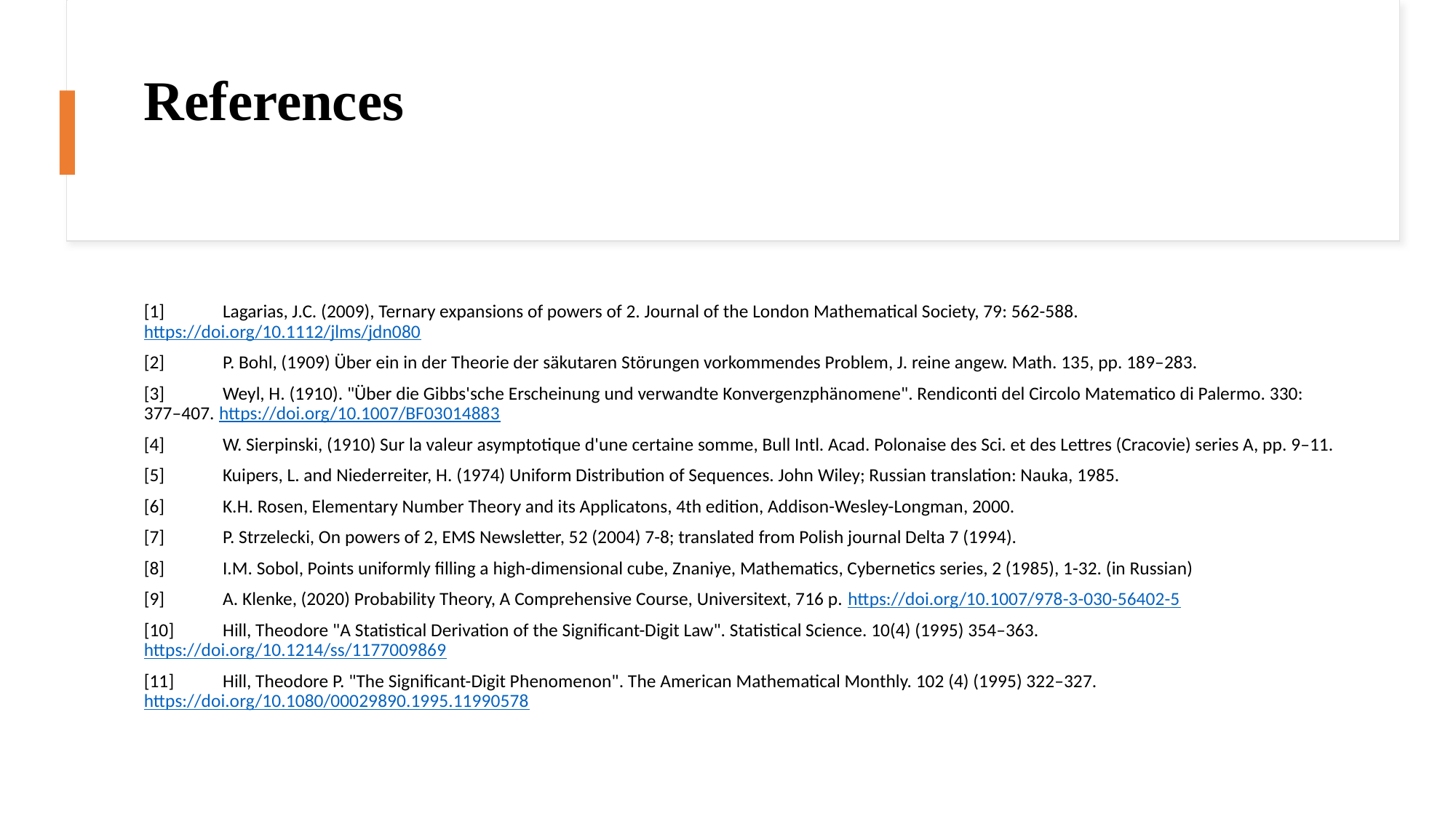

# References

[1]	Lagarias, J.C. (2009), Ternary expansions of powers of 2. Journal of the London Mathematical Society, 79: 562-588. https://doi.org/10.1112/jlms/jdn080
[2]	P. Bohl, (1909) Über ein in der Theorie der säkutaren Störungen vorkommendes Problem, J. reine angew. Math. 135, pp. 189–283.
[3]	Weyl, H. (1910). "Über die Gibbs'sche Erscheinung und verwandte Konvergenzphänomene". Rendiconti del Circolo Matematico di Palermo. 330: 377–407. https://doi.org/10.1007/BF03014883
[4]	W. Sierpinski, (1910) Sur la valeur asymptotique d'une certaine somme, Bull Intl. Acad. Polonaise des Sci. et des Lettres (Cracovie) series A, pp. 9–11.
[5]	Kuipers, L. and Niederreiter, H. (1974) Uniform Distribution of Sequences. John Wiley; Russian translation: Nauka, 1985.
[6]	K.H. Rosen, Elementary Number Theory and its Applicatons, 4th edition, Addison-Wesley-Longman, 2000.
[7]	P. Strzelecki, On powers of 2, EMS Newsletter, 52 (2004) 7-8; translated from Polish journal Delta 7 (1994).
[8]	I.M. Sobol, Points uniformly filling a high-dimensional cube, Znaniye, Mathematics, Cybernetics series, 2 (1985), 1-32. (in Russian)
[9]	A. Klenke, (2020) Probability Theory, A Comprehensive Course, Universitext, 716 p. https://doi.org/10.1007/978-3-030-56402-5
[10]	Hill, Theodore "A Statistical Derivation of the Significant-Digit Law". Statistical Science. 10(4) (1995) 354–363. https://doi.org/10.1214/ss/1177009869
[11]	Hill, Theodore P. "The Significant-Digit Phenomenon". The American Mathematical Monthly. 102 (4) (1995) 322–327. https://doi.org/10.1080/00029890.1995.11990578